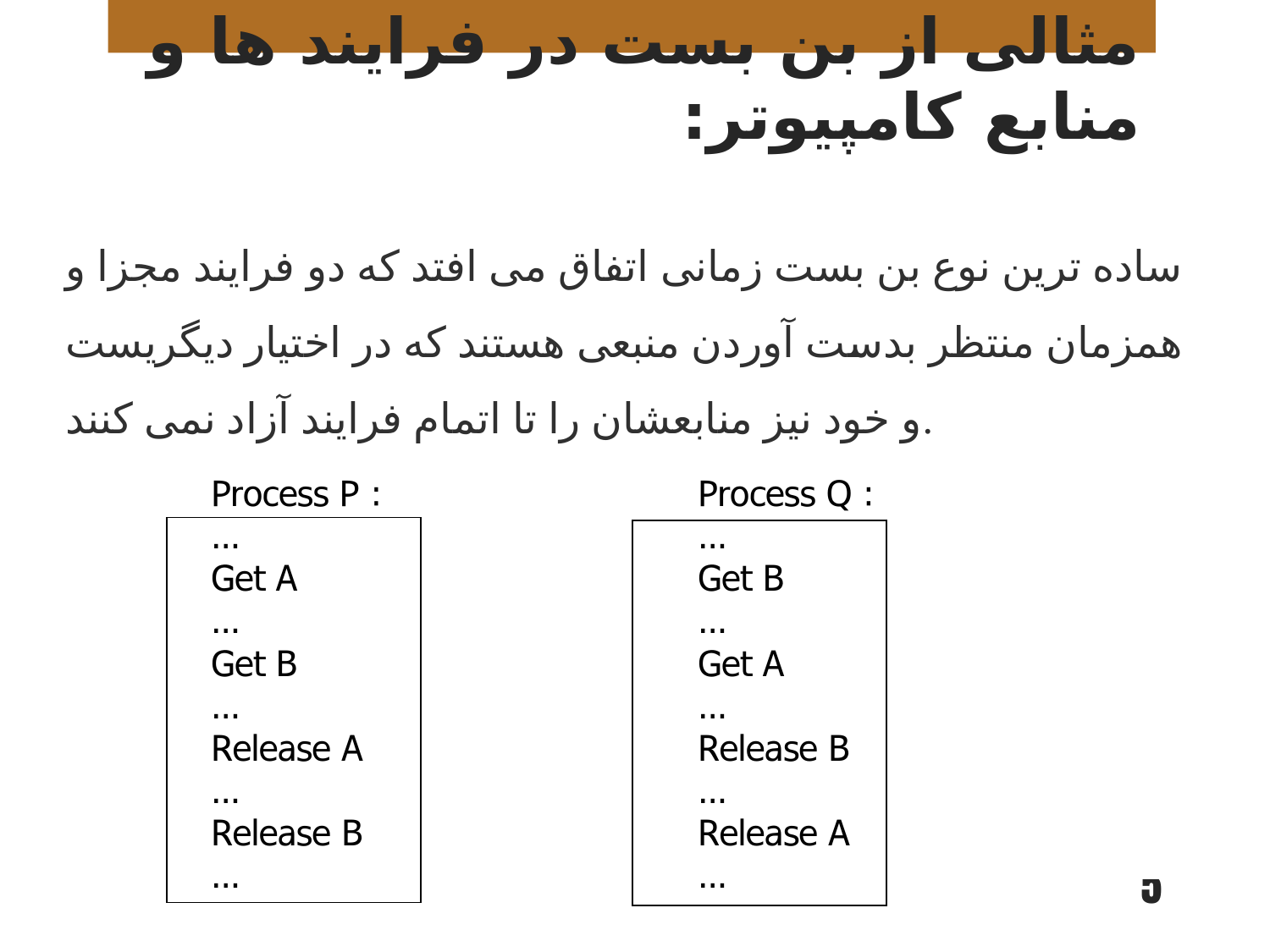

# مثالی از بن بست در فرایند ها و منابع کامپیوتر:
ساده ترین نوع بن بست زمانی اتفاق می افتد که دو فرایند مجزا و همزمان منتظر بدست آوردن منبعی هستند که در اختیار دیگریست و خود نیز منابعشان را تا اتمام فرایند آزاد نمی کنند.
Process P :
…
Get A
…
Get B
…
Release A
…
Release B
…
Process Q :
…
Get B
…
Get A
…
Release B
…
Release A
…

5